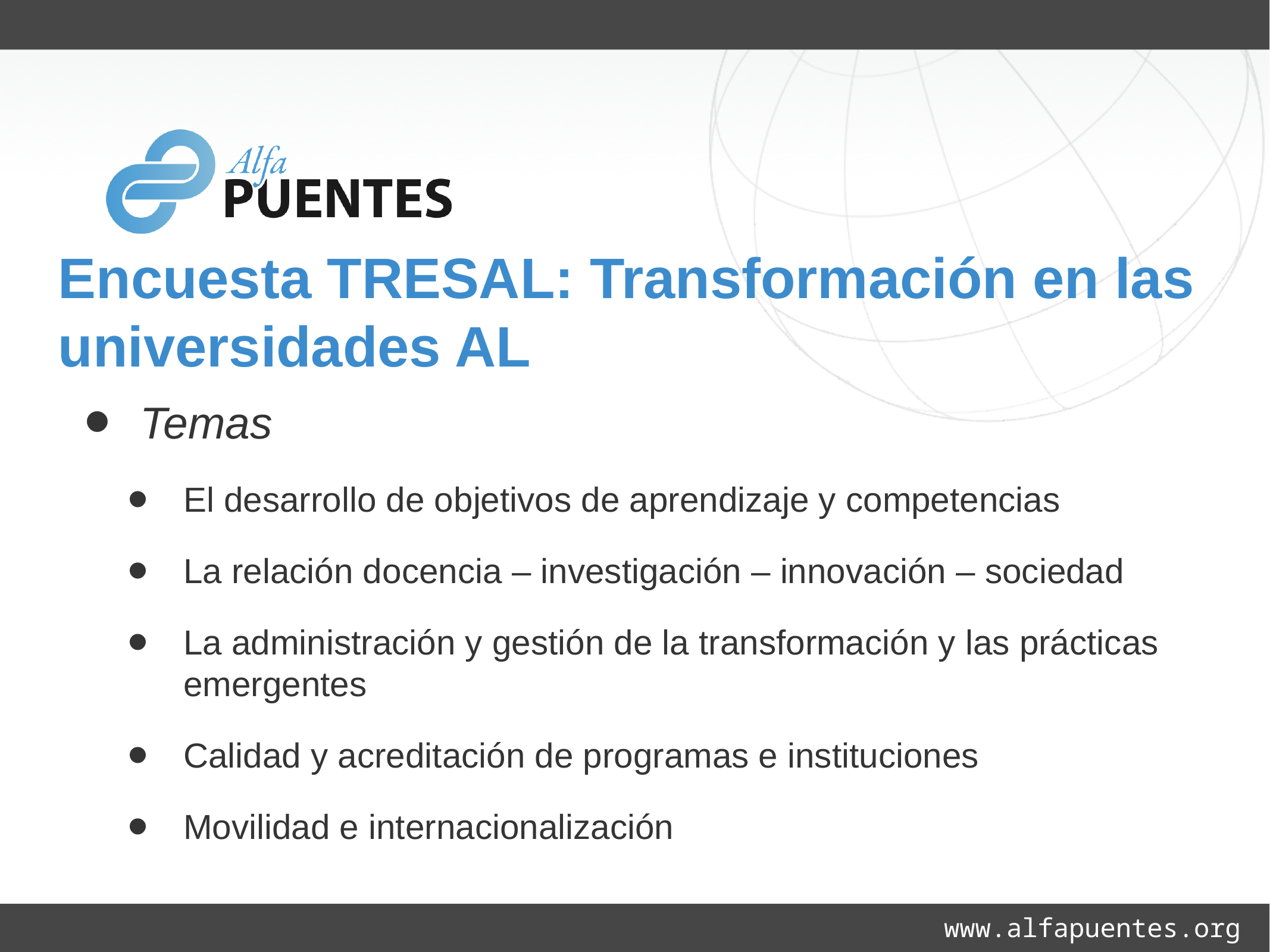

# Encuesta TRESAL: Transformación en las universidades AL
Temas
El desarrollo de objetivos de aprendizaje y competencias
La relación docencia – investigación – innovación – sociedad
La administración y gestión de la transformación y las prácticas emergentes
Calidad y acreditación de programas e instituciones
Movilidad e internacionalización